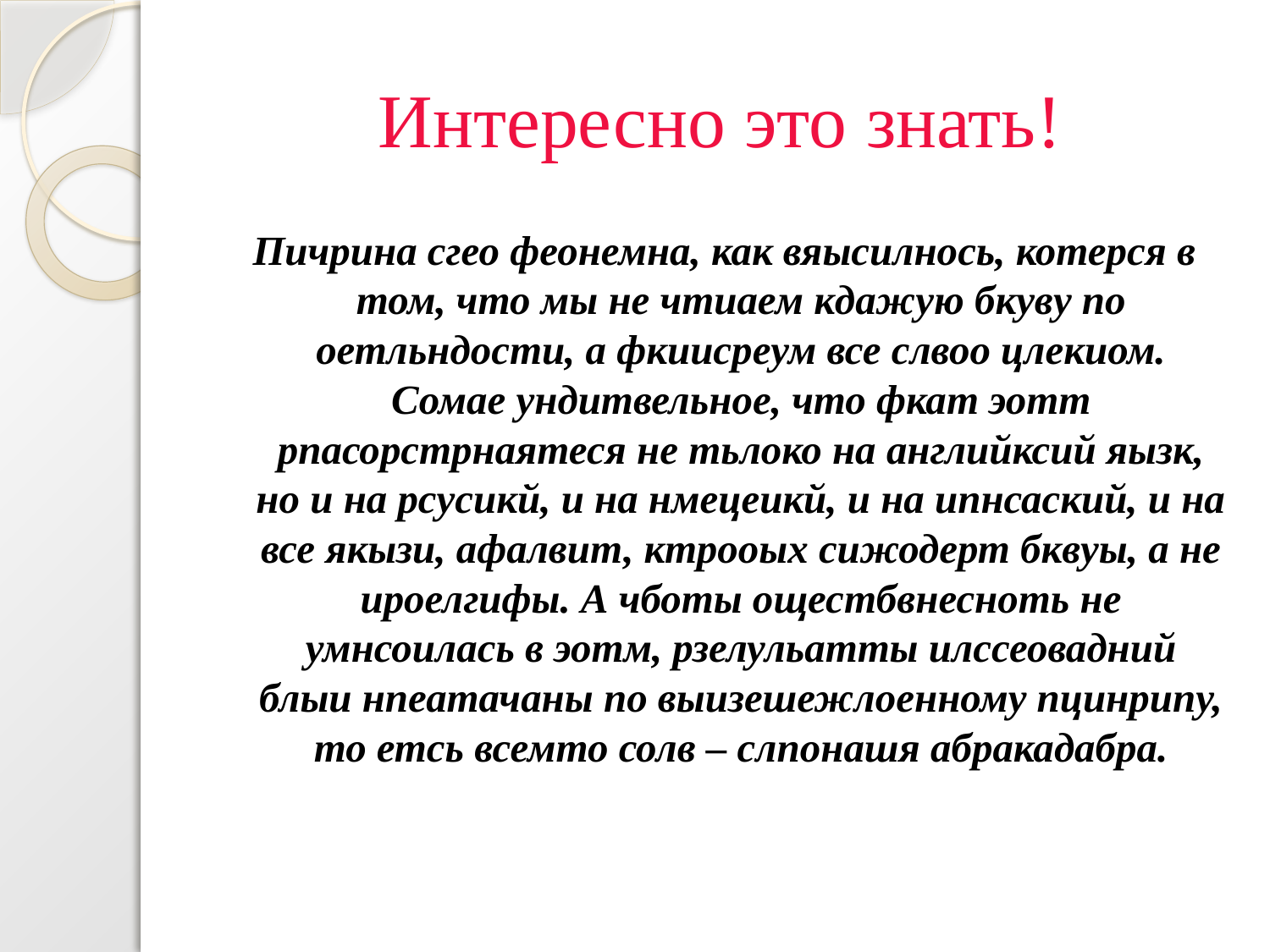

# Интересно это знать!

Пичрина сгео феонемна, как вяысилнось, котерся в том, что мы не чтиаем кдажую бкуву по оетльндости, а фкиисреум все слвоо цлекиом. Сомае ундитвельное, что фкат эотт рпасорстрнаятеся не тьлоко на английксий яызк, но и на рсусикй, и на нмецеикй, и на ипнсаский, и на все якызи, афалвит, ктрооых сижодерт бквуы, а не ироелгифы. А чботы ощестбвнесноть не умнсоилась в эотм, рзелульатты илссеовадний блыи нпеатачаны по выизешежлоенному пцинрипу, то етсь всемто солв – слпонашя абракадабра.